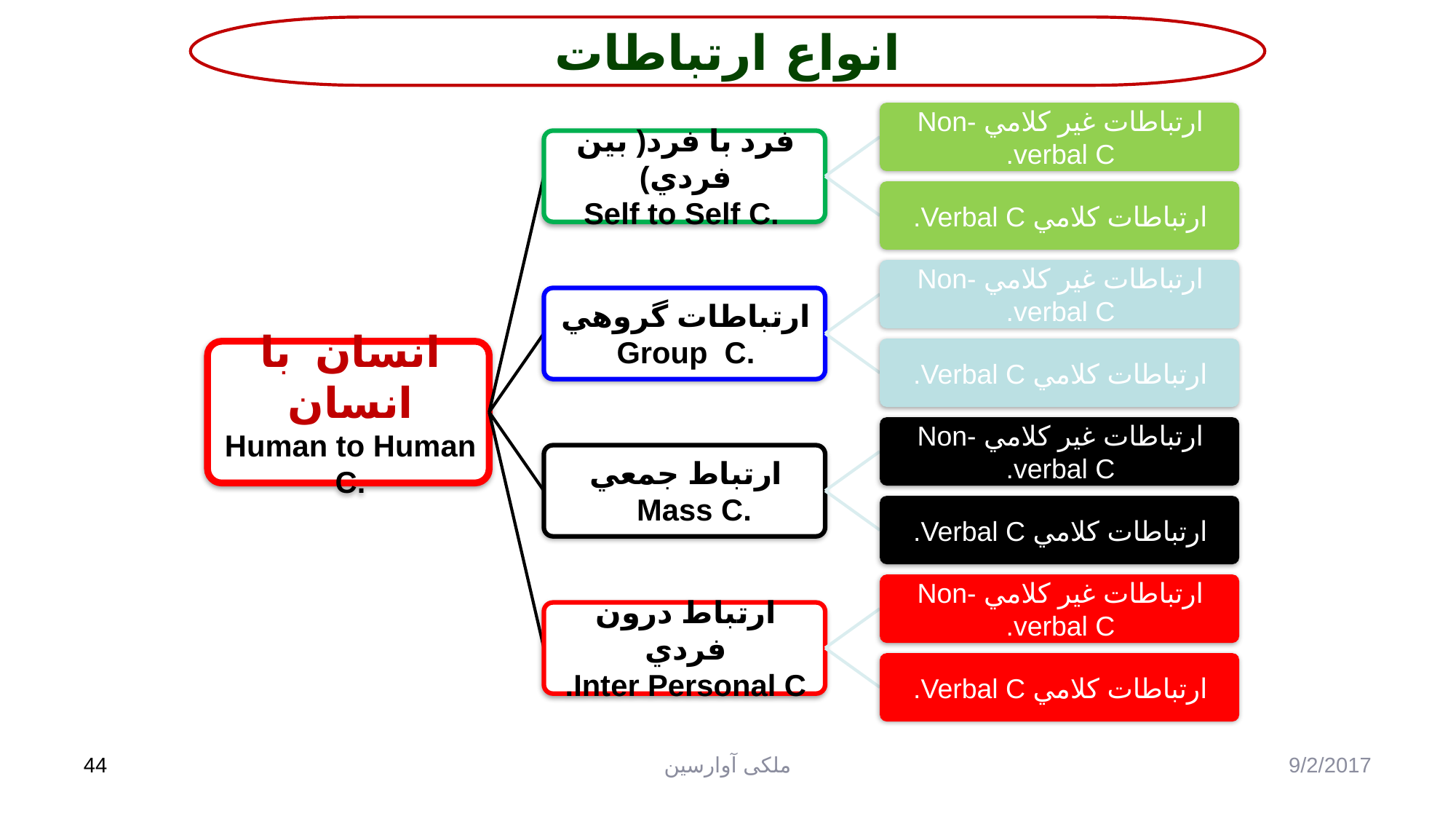

انواع ارتباطات
انسان  با انسان
Human to Human C.

فرد با فرد( بين فردي)
Self to Self C.

ارتباطات غير کلامي Non-verbal C.

ارتباطات کلامي Verbal C.

ارتباطات گروهي
Group  C.

ارتباطات غير کلامي Non-verbal C.

ارتباطات کلامي Verbal C.

ارتباط جمعي
  Mass C.

ارتباطات غير کلامي Non-verbal C.

ارتباطات کلامي Verbal C.

ارتباط درون فردي
Inter Personal C.

ارتباطات غير کلامي Non-verbal C.

ارتباطات کلامي Verbal C.
44
ملکی آوارسین
9/2/2017